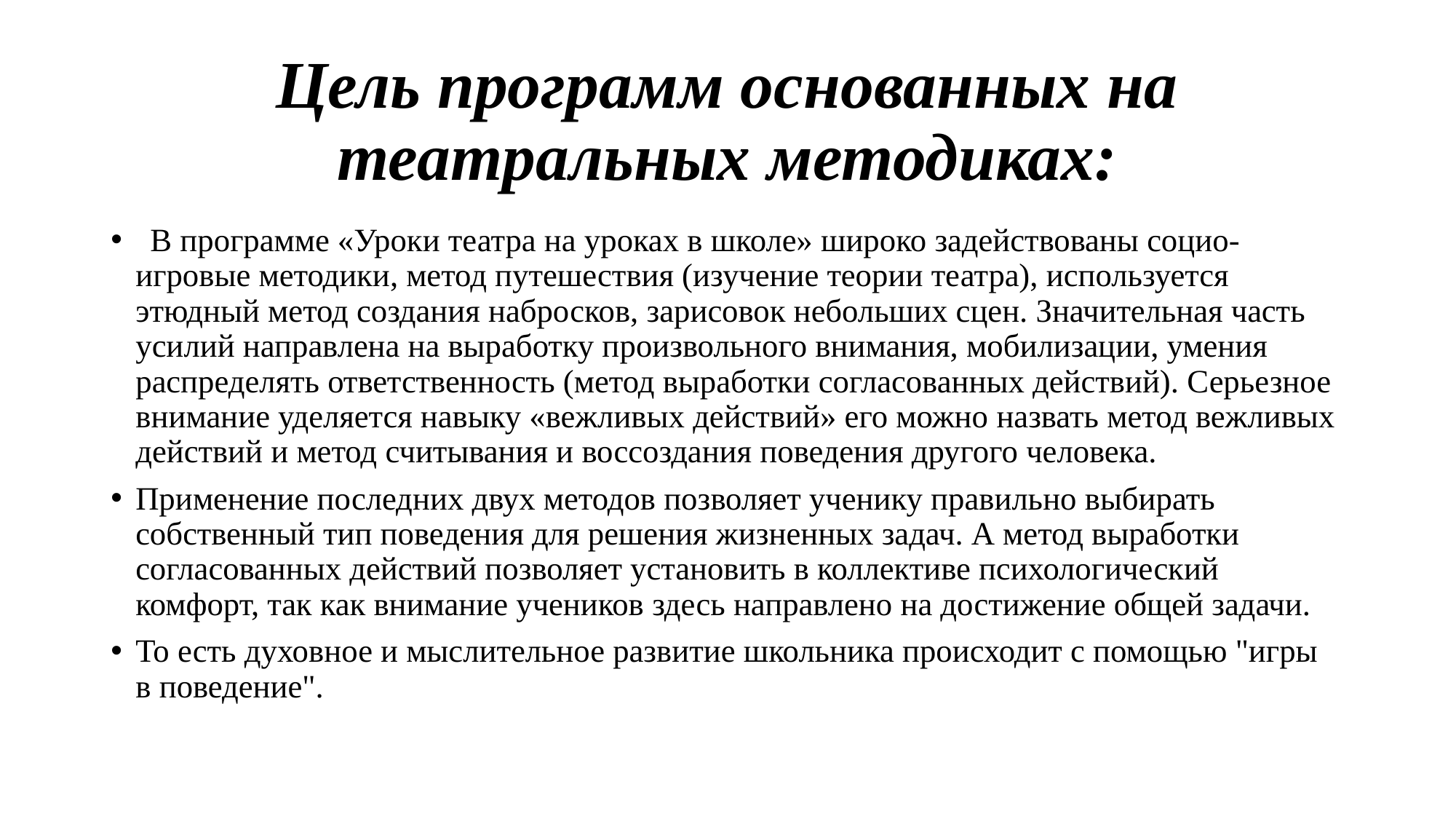

# Цель программ основанных на театральных методиках:
  В программе «Уроки театра на уроках в школе» широко задействованы социо-игровые методики, метод путешествия (изучение теории театра), используется этюдный метод создания набросков, зарисовок небольших сцен. Значительная часть усилий направлена на выработку произвольного внимания, мобилизации, умения распределять ответственность (метод выработки согласованных действий). Серьезное внимание уделяется навыку «вежливых действий» его можно назвать метод вежливых действий и метод считывания и воссоздания поведения другого человека.
Применение последних двух методов позволяет ученику правильно выбирать собственный тип поведения для решения жизненных задач. А метод выработки согласованных действий позволяет установить в коллективе психологический комфорт, так как внимание учеников здесь направлено на достижение общей задачи.
То есть духовное и мыслительное развитие школьника происходит с помощью "игры в поведение".